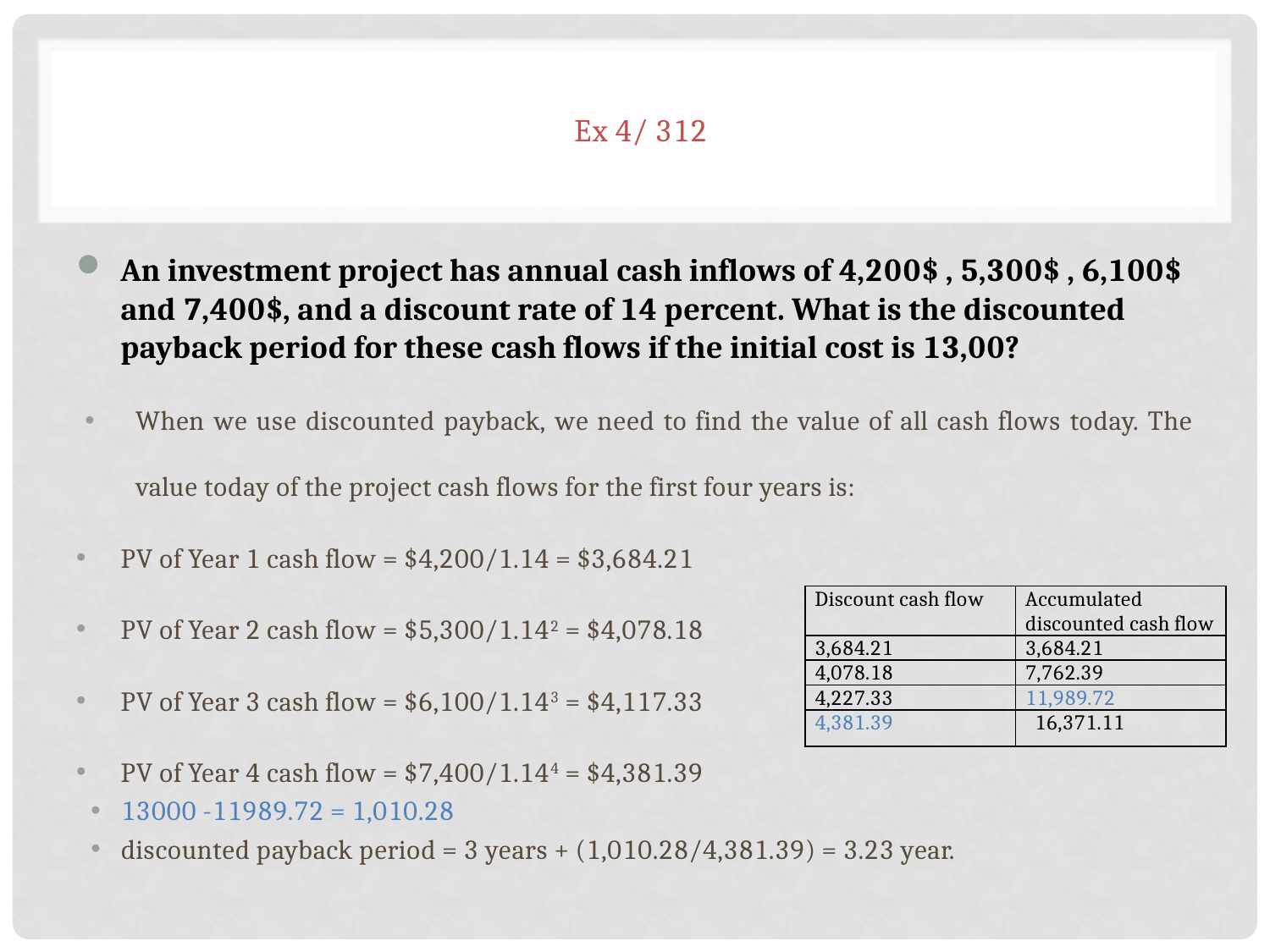

# Ex 4/ 312
An investment project has annual cash inflows of 4,200$ , 5,300$ , 6,100$ and 7,400$, and a discount rate of 14 percent. What is the discounted payback period for these cash flows if the initial cost is 13,00?
When we use discounted payback, we need to find the value of all cash flows today. The value today of the project cash flows for the first four years is:
PV of Year 1 cash flow = $4,200/1.14 = $3,684.21
PV of Year 2 cash flow = $5,300/1.142 = $4,078.18
PV of Year 3 cash flow = $6,100/1.143 = $4,117.33
PV of Year 4 cash flow = $7,400/1.144 = $4,381.39
13000 -11989.72 = 1,010.28
discounted payback period = 3 years + (1,010.28/4,381.39) = 3.23 year.

| Discount cash flow | Accumulated discounted cash flow |
| --- | --- |
| 3,684.21 | 3,684.21 |
| 4,078.18 | 7,762.39 |
| 4,227.33 | 11,989.72 |
| 4,381.39 | 16,371.11 |